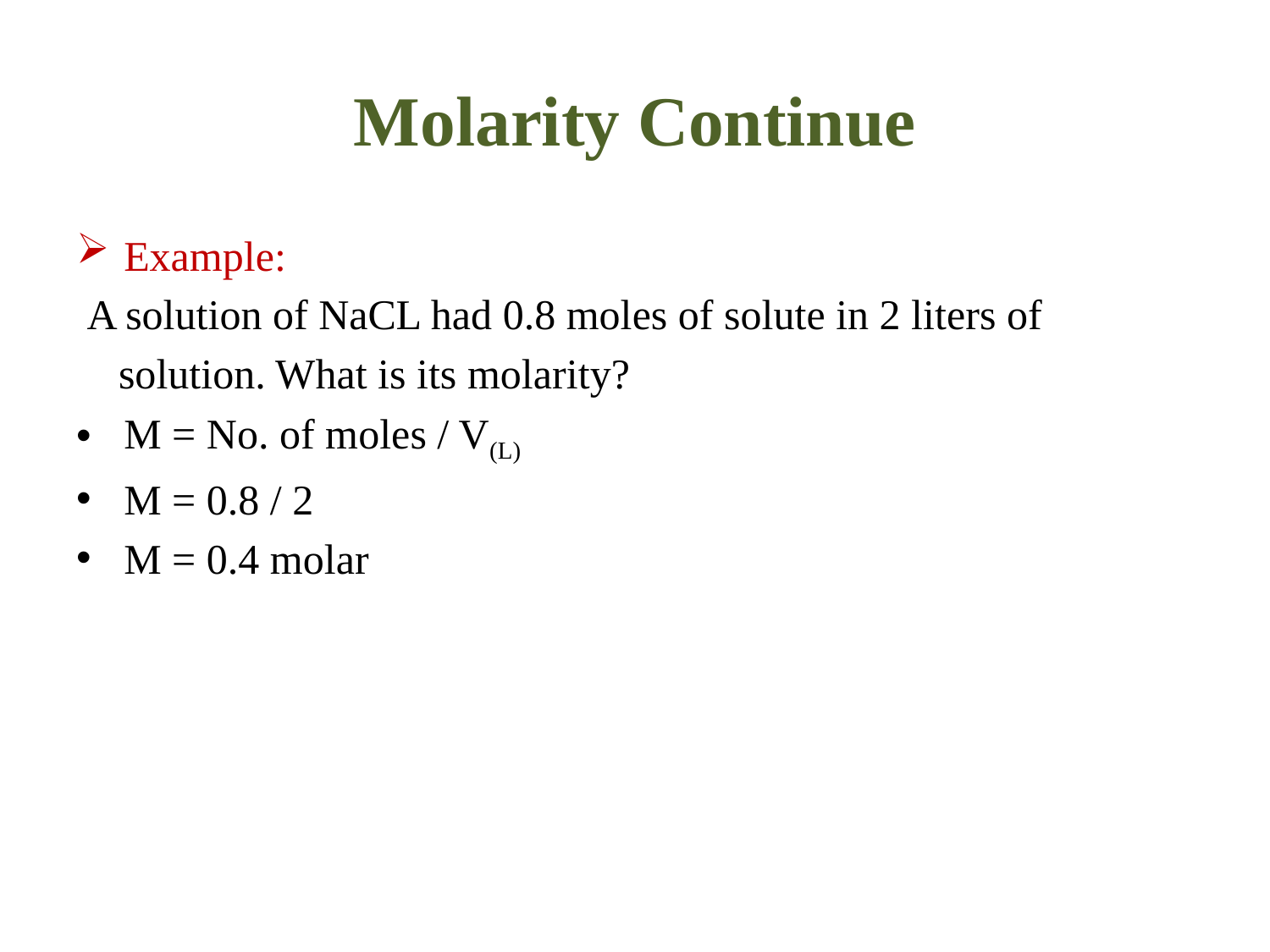

# Molarity Continue
Example:
 A solution of NaCL had 0.8 moles of solute in 2 liters of
    solution. What is its molarity?
M = No. of moles / V(L)
M = 0.8 / 2
M = 0.4 molar